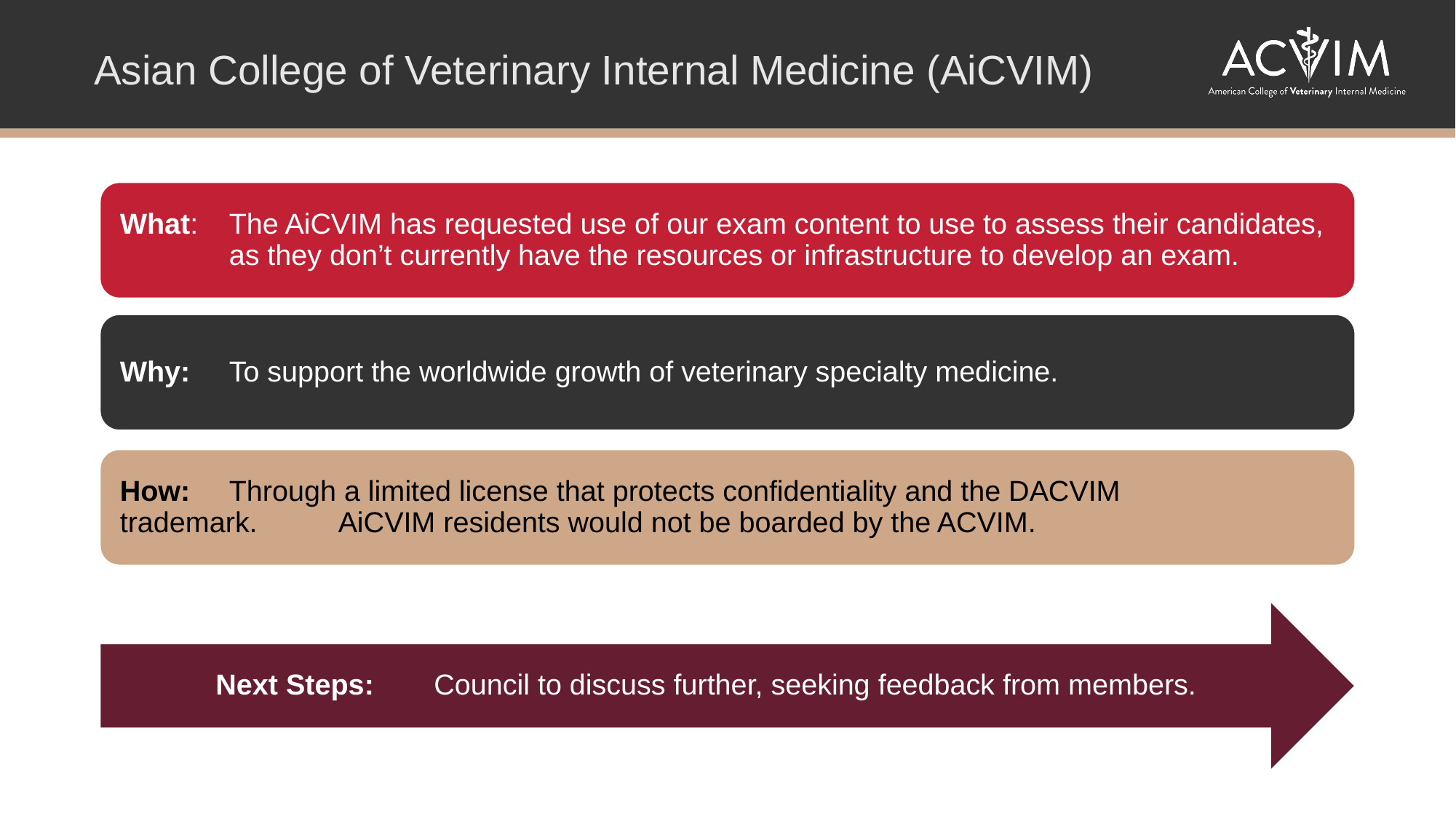

Asian College of Veterinary Internal Medicine (AiCVIM)
What: 	The AiCVIM has requested use of our exam content to use to assess their candidates, 	as they don’t currently have the resources or infrastructure to develop an exam.
Why: 	To support the worldwide growth of veterinary specialty medicine.
How: 	Through a limited license that protects confidentiality and the DACVIM 	trademark. 	AiCVIM residents would not be boarded by the ACVIM.
Next Steps: 	Council to discuss further, seeking feedback from members.